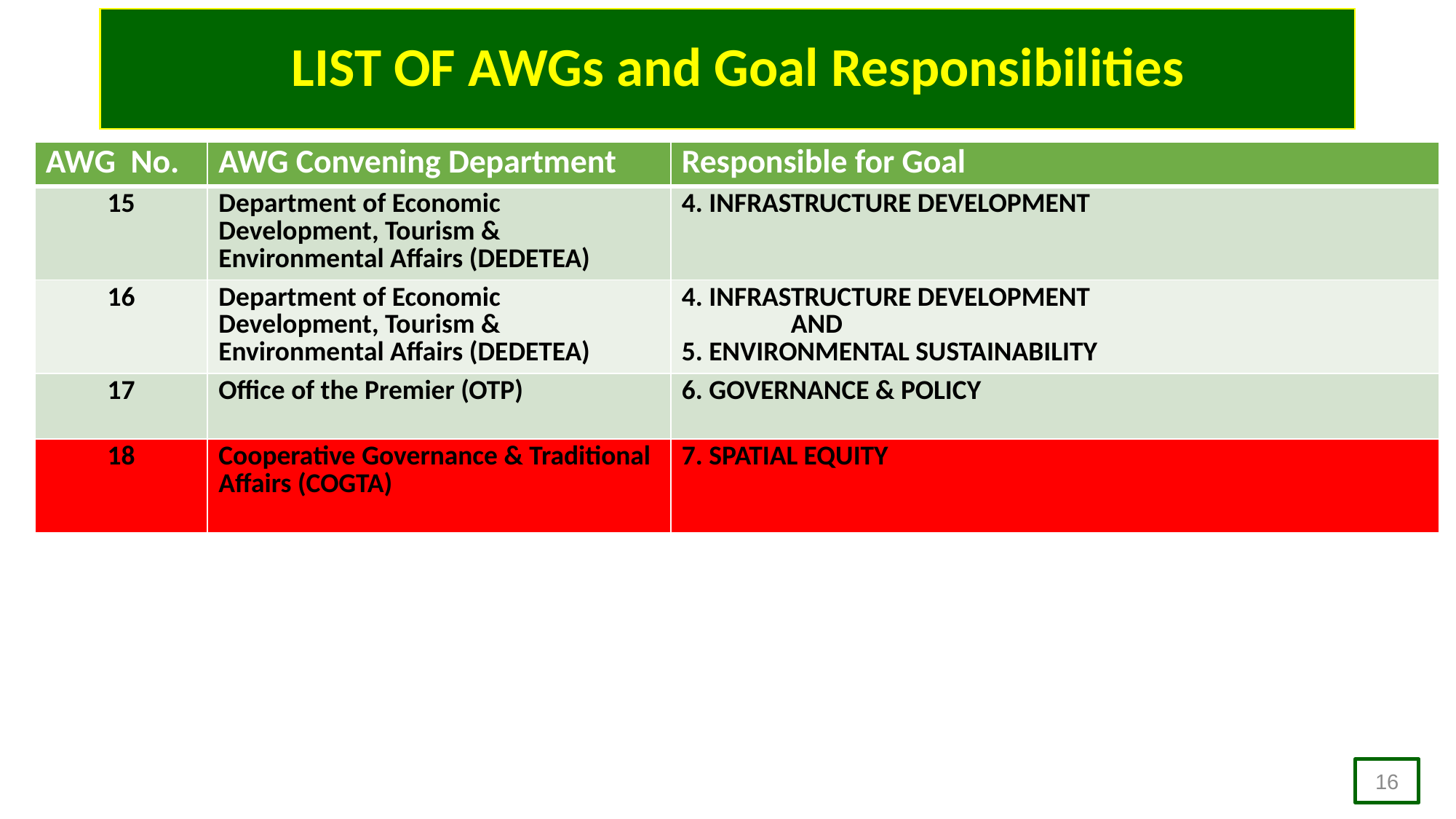

# LIST OF AWGs and Goal Responsibilities
| AWG No. | AWG Convening Department | Responsible for Goal |
| --- | --- | --- |
| 15 | Department of Economic Development, Tourism & Environmental Affairs (DEDETEA) | 4. INFRASTRUCTURE DEVELOPMENT |
| 16 | Department of Economic Development, Tourism & Environmental Affairs (DEDETEA) | 4. INFRASTRUCTURE DEVELOPMENT AND 5. ENVIRONMENTAL SUSTAINABILITY |
| 17 | Office of the Premier (OTP) | 6. GOVERNANCE & POLICY |
| 18 | Cooperative Governance & Traditional Affairs (COGTA) | 7. SPATIAL EQUITY |
16